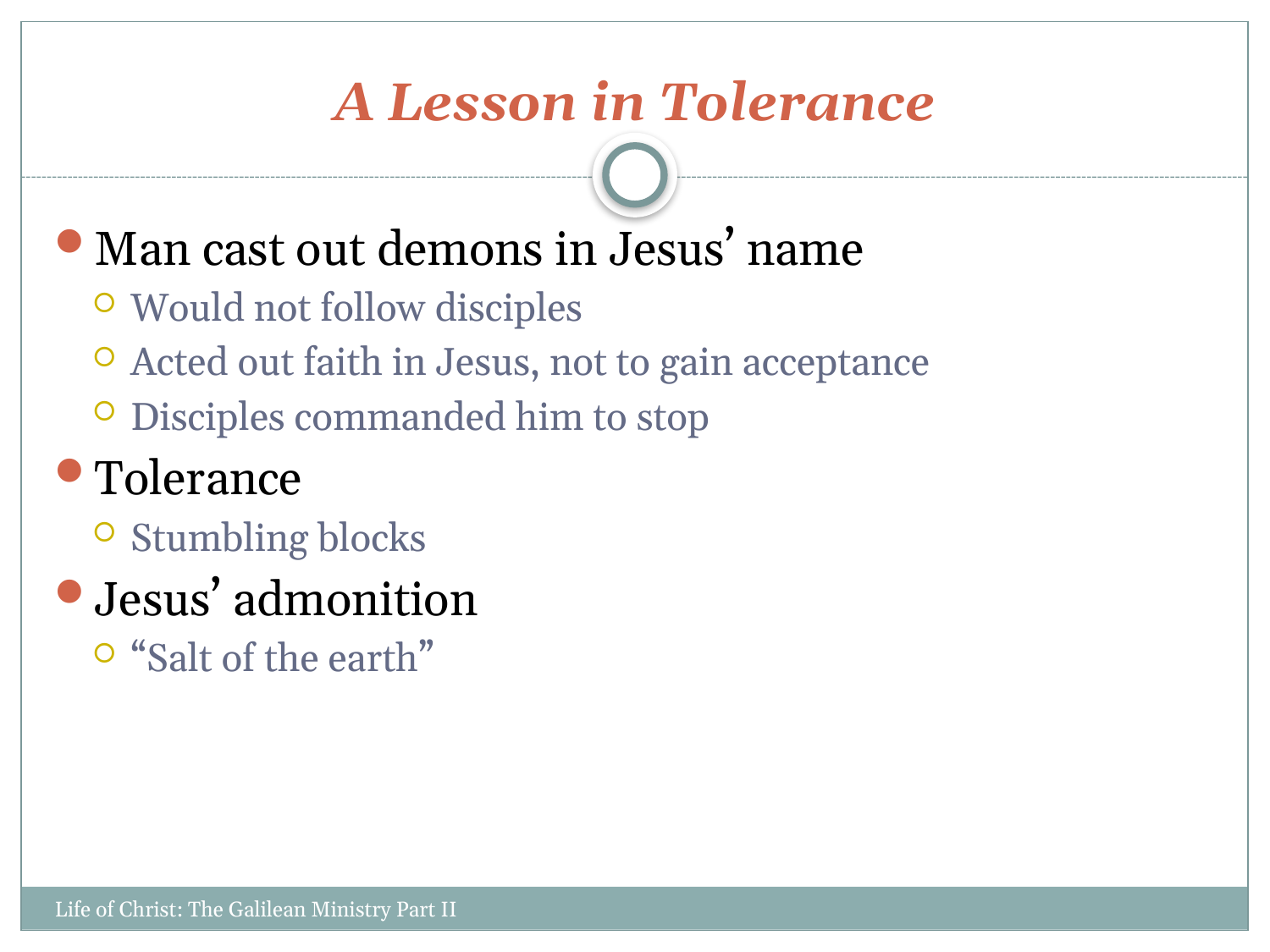

# A Lesson in Tolerance
Man cast out demons in Jesus’ name
Would not follow disciples
Acted out faith in Jesus, not to gain acceptance
Disciples commanded him to stop
Tolerance
Stumbling blocks
Jesus’ admonition
“Salt of the earth”

Life of Christ: The Galilean Ministry Part II